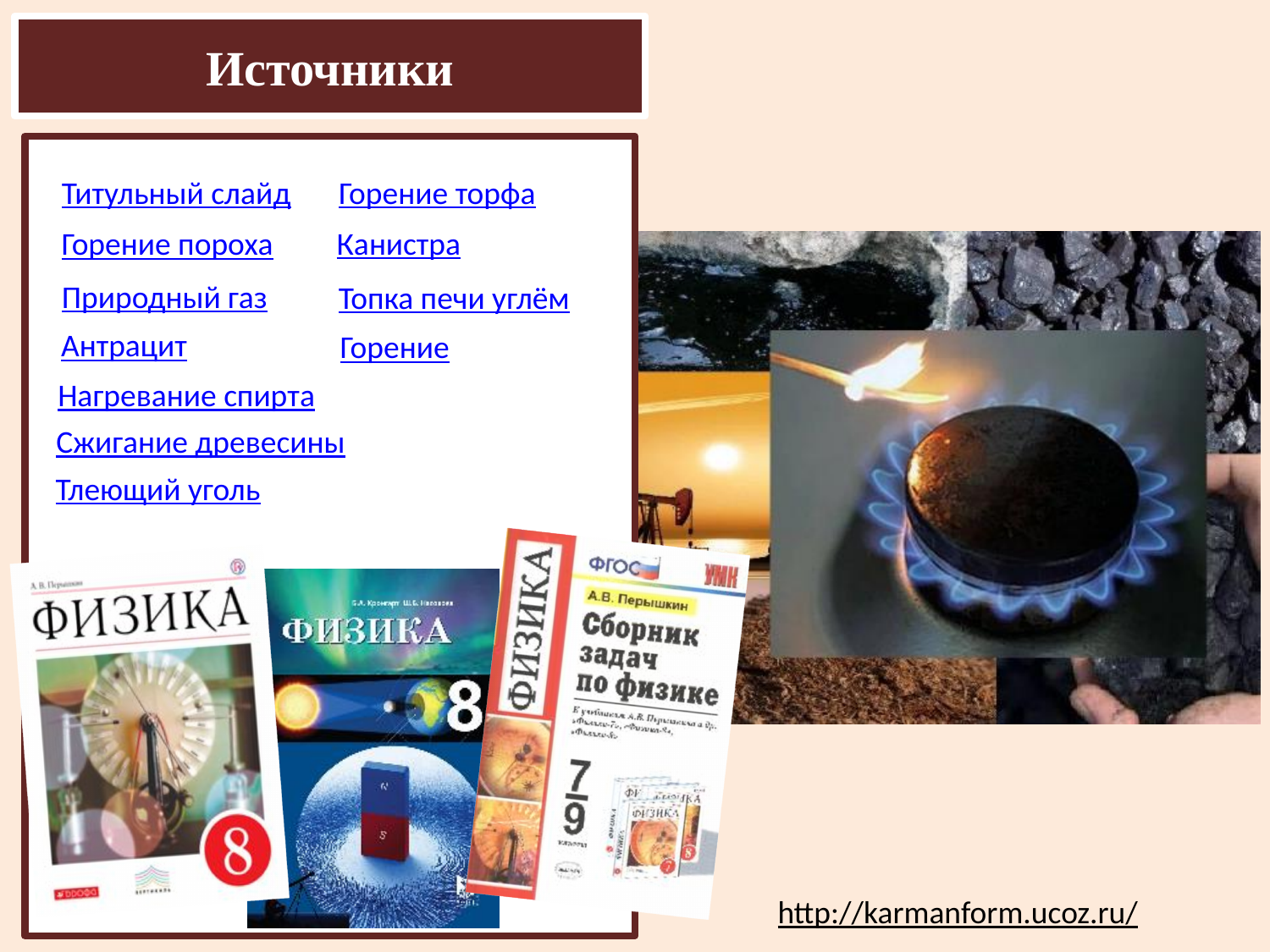

Титульный слайд
Горение торфа
Канистра
Горение пороха
Природный газ
Топка печи углём
Антрацит
Горение
Нагревание спирта
Сжигание древесины
Тлеющий уголь
http://karmanform.ucoz.ru/